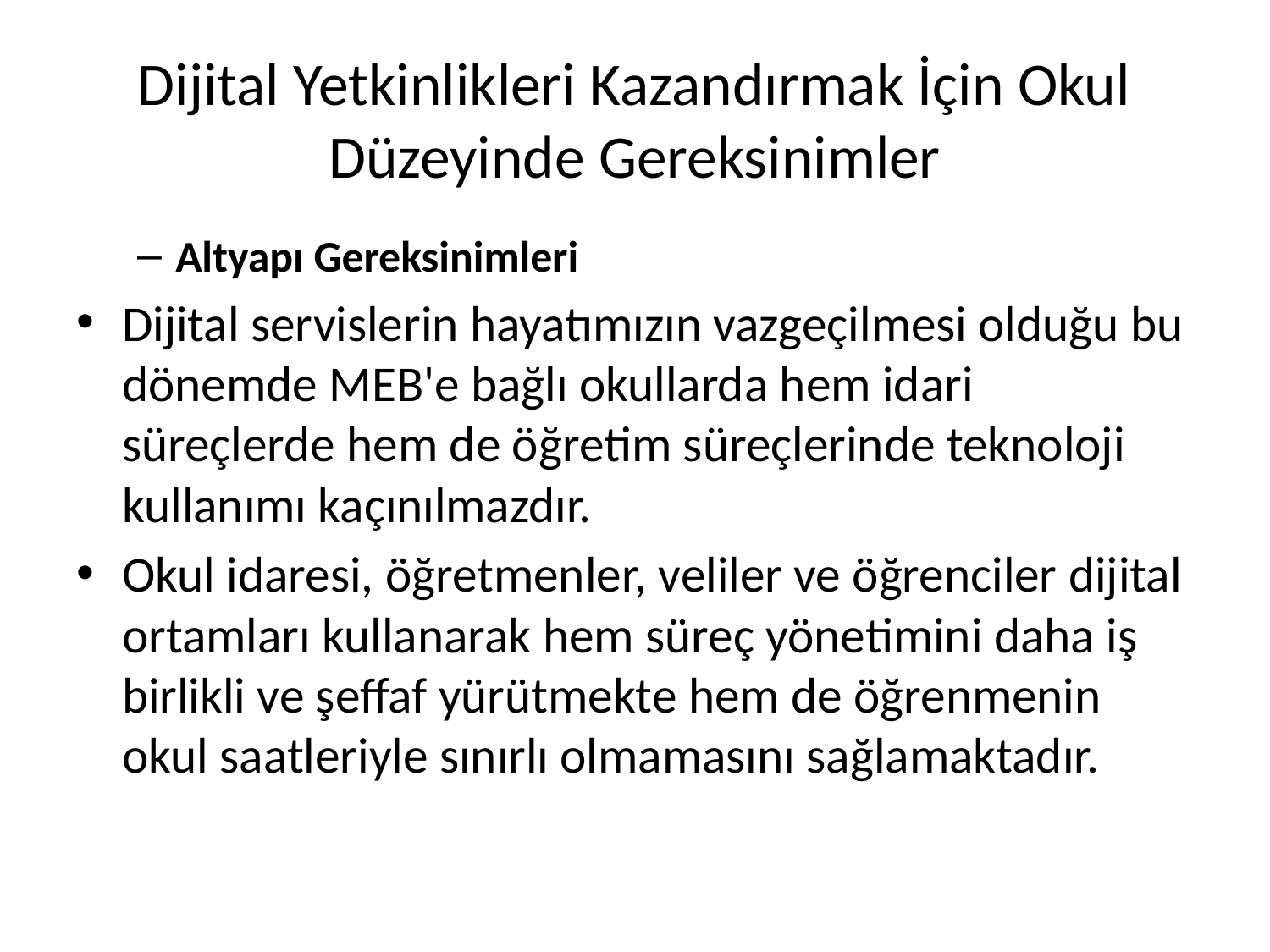

# Dijital Yetkinlikleri Kazandırmak İçin Okul Düzeyinde Gereksinimler
Altyapı Gereksinimleri
Dijital servislerin hayatımızın vazgeçilmesi olduğu bu dönemde MEB'e bağlı okullarda hem idari süreçlerde hem de öğretim süreçlerinde teknoloji kullanımı kaçınılmazdır.
Okul idaresi, öğretmenler, veliler ve öğrenciler dijital ortamları kullanarak hem süreç yönetimini daha iş birlikli ve şeffaf yürütmekte hem de öğrenmenin okul saatleriyle sınırlı olmamasını sağlamaktadır.